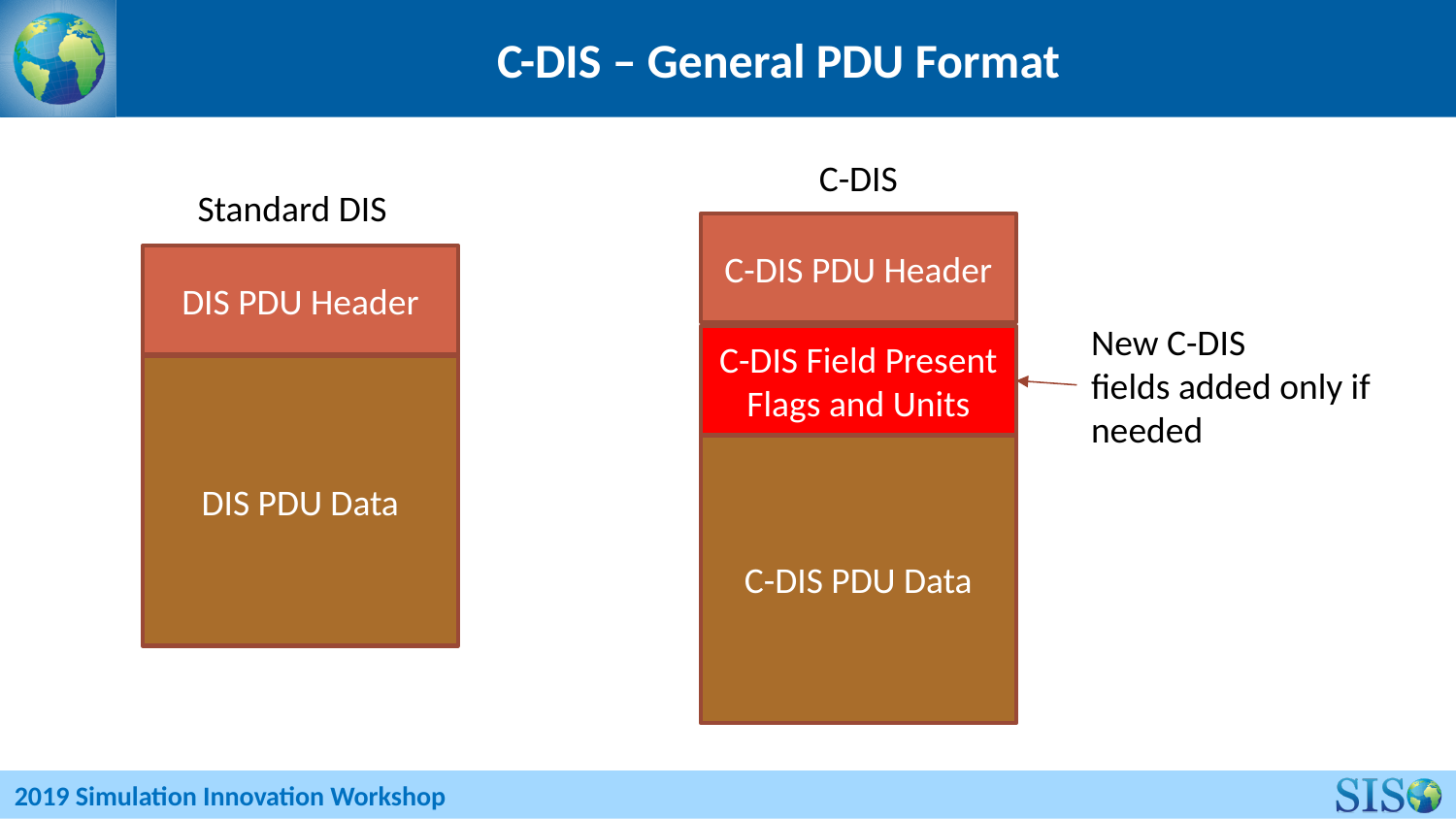

# C-DIS – General PDU Format
C-DIS
Standard DIS
C-DIS PDU Header
DIS PDU Header
New C-DIS
fields added only if needed
C-DIS Field Present Flags and Units
DIS PDU Data
C-DIS PDU Data